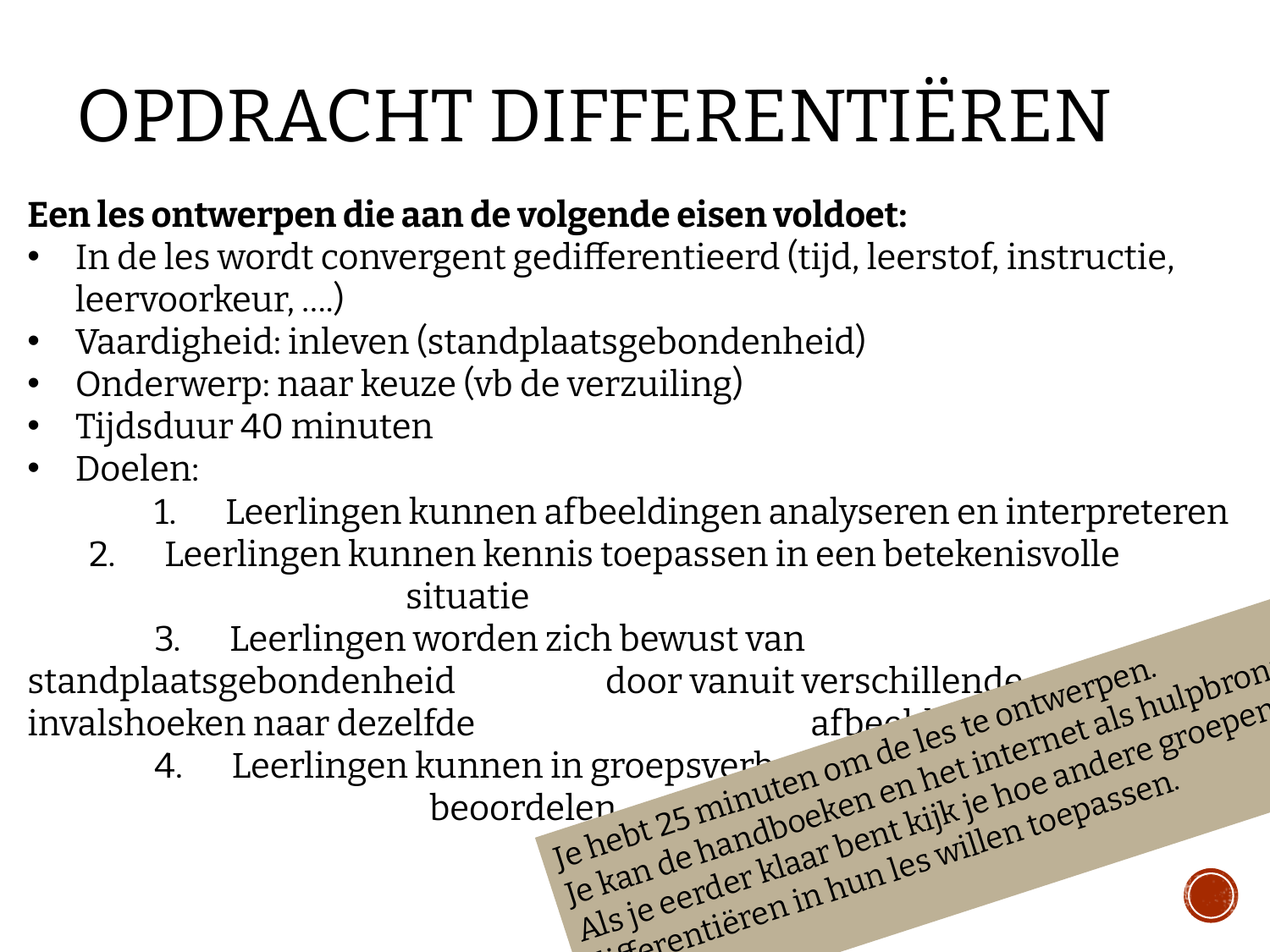

# Opdracht differentiëren
Een les ontwerpen die aan de volgende eisen voldoet:
In de les wordt convergent gedifferentieerd (tijd, leerstof, instructie, leervoorkeur, ….)
Vaardigheid: inleven (standplaatsgebondenheid)
Onderwerp: naar keuze (vb de verzuiling)
Tijdsduur 40 minuten
Doelen:
	1.       Leerlingen kunnen afbeeldingen analyseren en interpreteren
2.       Leerlingen kunnen kennis toepassen in een betekenisvolle 			         situatie
	3.       Leerlingen worden zich bewust van standplaatsgebondenheid 	          door vanuit verschillende invalshoeken naar dezelfde                  		   afbeelding te kijken
	4.       Leerlingen kunnen in groepsverband werken en elkaar 	    			   beoordelen

Je hebt 25 minuten om de les te ontwerpen.
Je kan de handboeken en het internet als hulpbronnen gebruiken.
Als je eerder klaar bent kijk je hoe andere groepen convergent differentiëren in hun les willen toepassen.